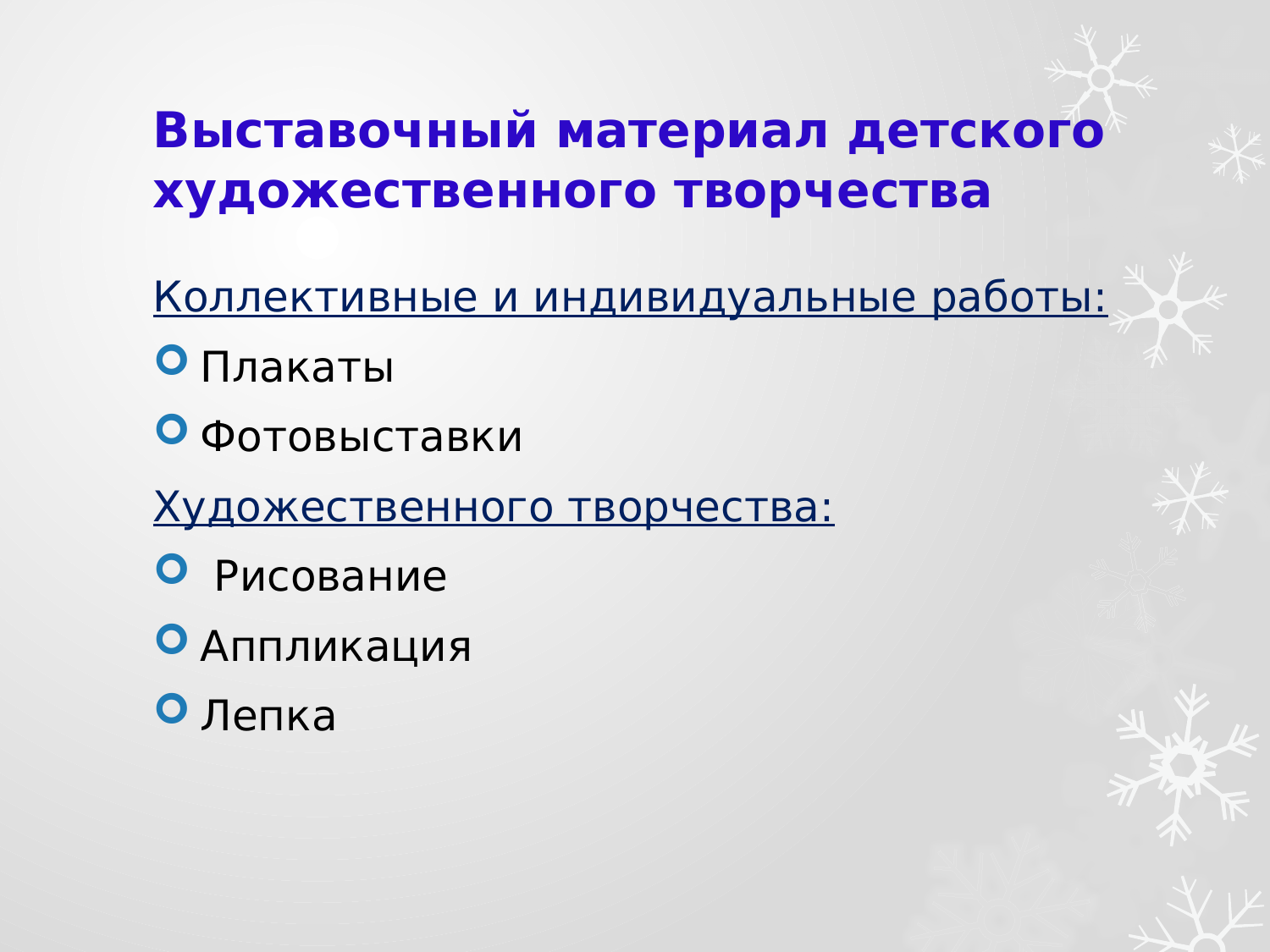

# Выставочный материал детского художественного творчества
Коллективные и индивидуальные работы:
Плакаты
Фотовыставки
Художественного творчества:
 Рисование
Аппликация
Лепка